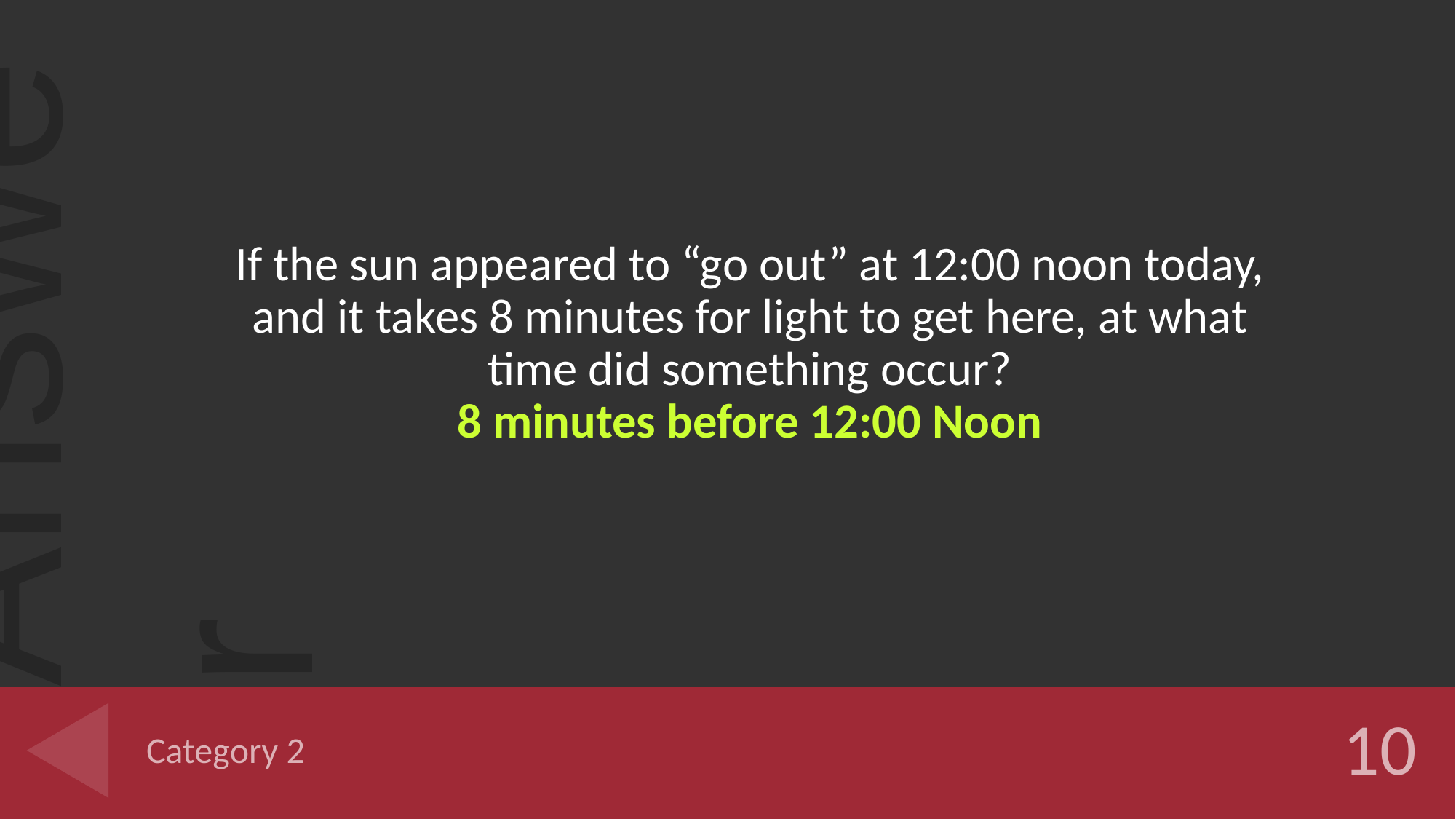

If the sun appeared to “go out” at 12:00 noon today, and it takes 8 minutes for light to get here, at what time did something occur?
8 minutes before 12:00 Noon
# Category 2
10